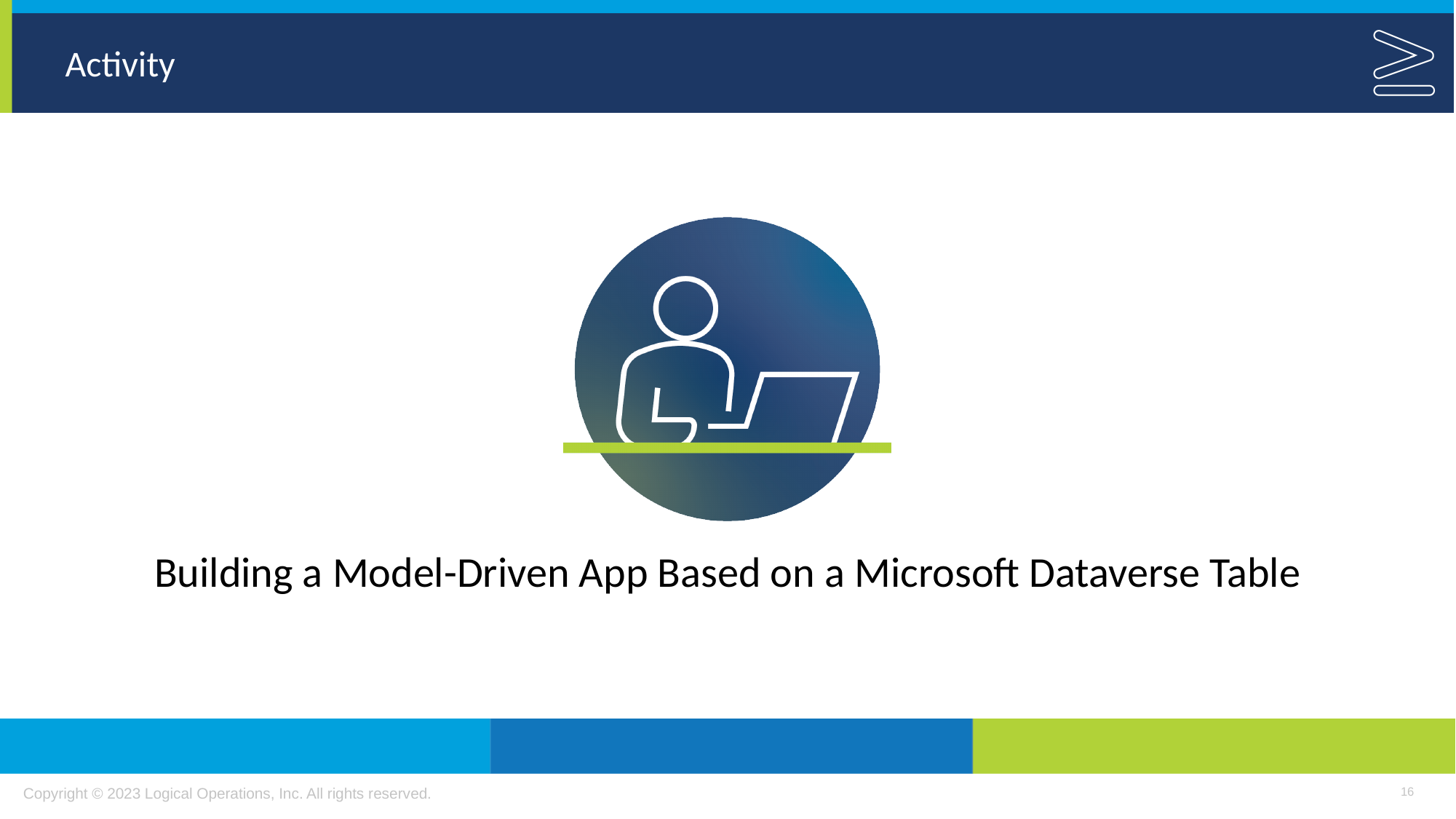

Building a Model-Driven App Based on a Microsoft Dataverse Table
16